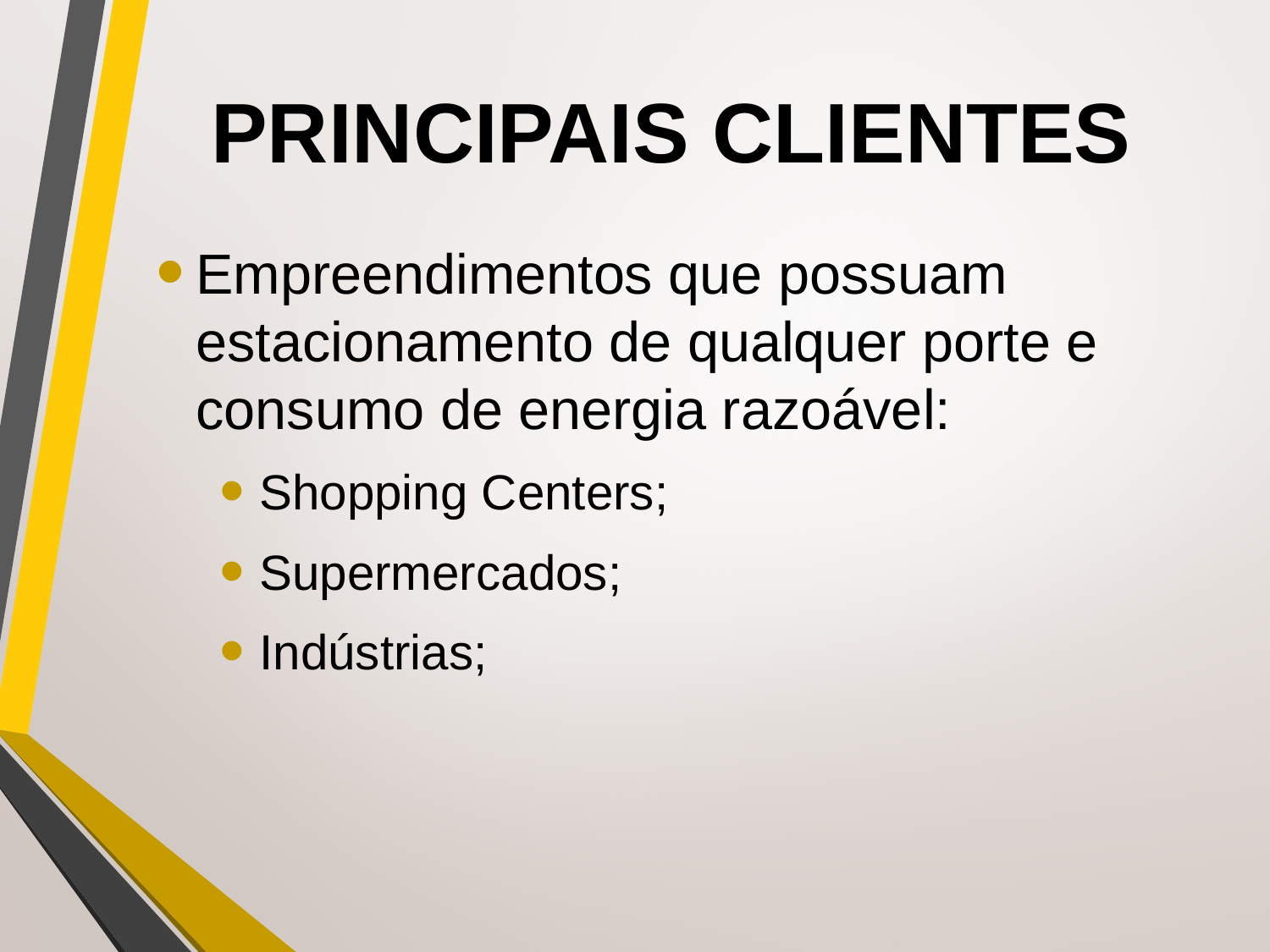

# PRINCIPAIS CLIENTES
Empreendimentos que possuam estacionamento de qualquer porte e consumo de energia razoável:
Shopping Centers;
Supermercados;
Indústrias;